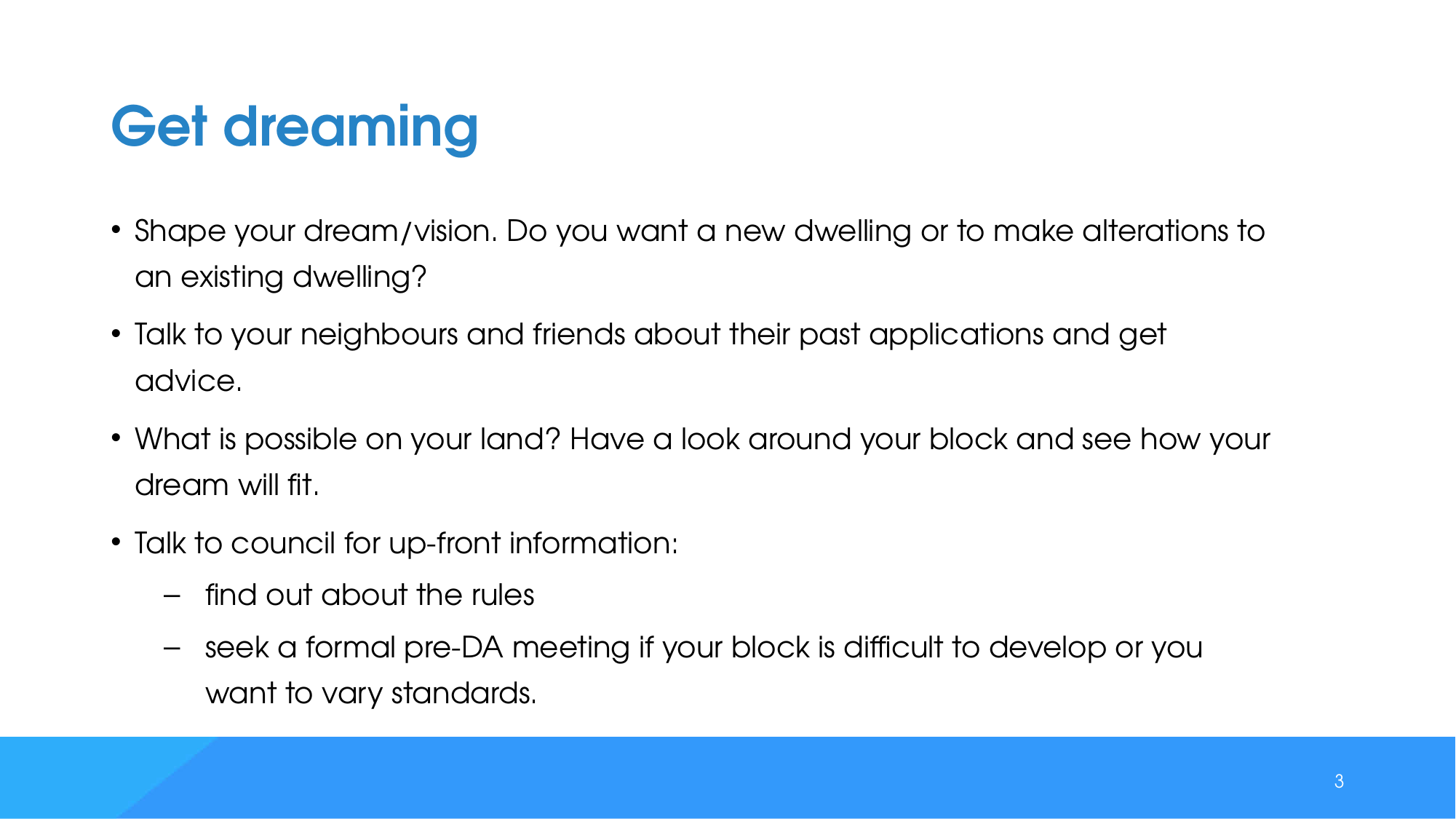

# Get dreaming
Shape your dream/vision. Do you want a new dwelling or to make alterations to an existing dwelling?
Talk to your neighbours and friends about their past applications and get advice.
What is possible on your land? Have a look around your block and see how your dream will fit.
Talk to council for up-front information:
find out about the rules
seek a formal pre-DA meeting if your block is difficult to develop or you want to vary standards.
3